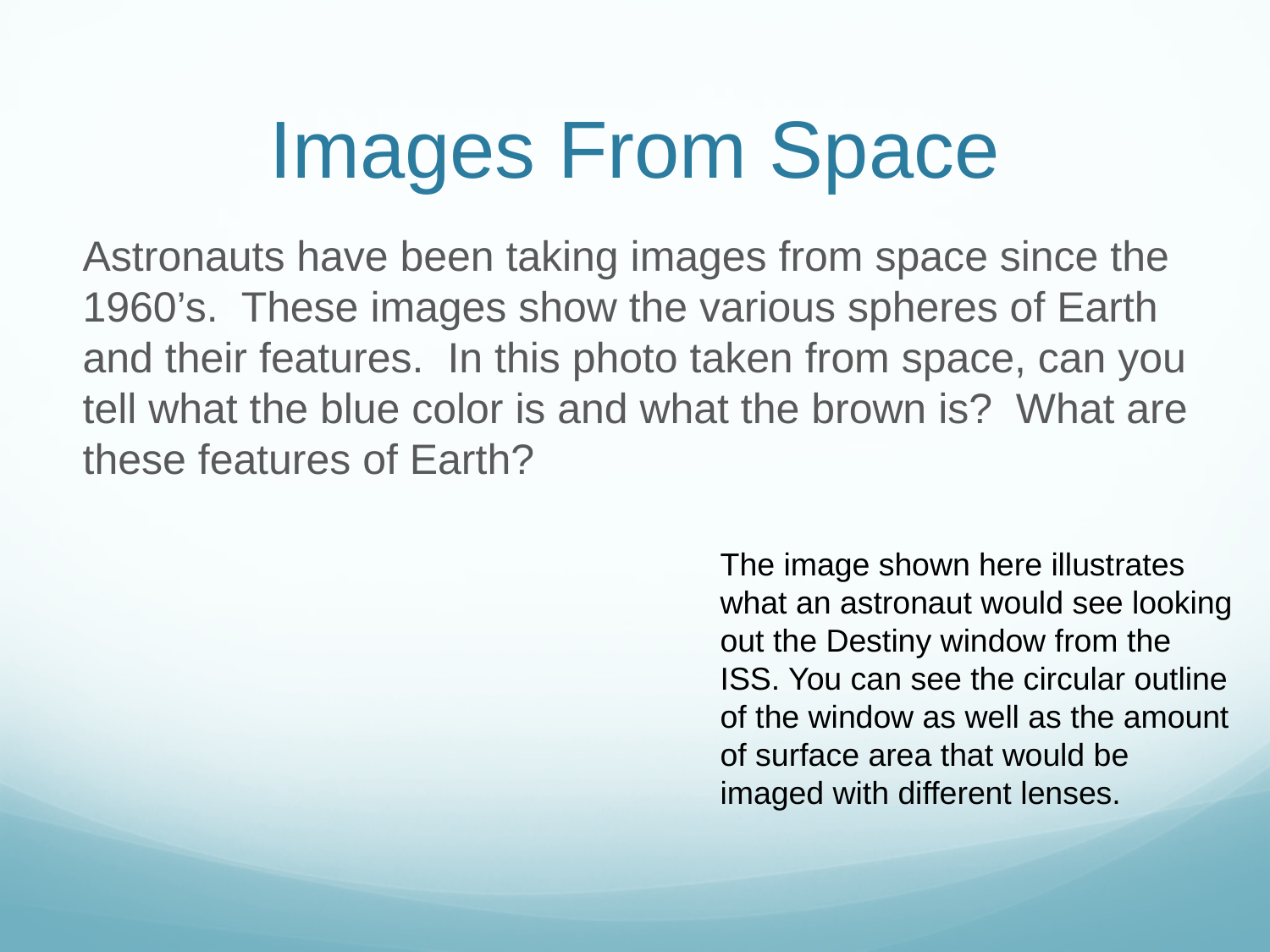

# Images From Space
Astronauts have been taking images from space since the 1960’s.  These images show the various spheres of Earth and their features.  In this photo taken from space, can you tell what the blue color is and what the brown is?  What are these features of Earth?

The image shown here illustrates what an astronaut would see looking out the Destiny window from the ISS. You can see the circular outline of the window as well as the amount of surface area that would be imaged with different lenses.